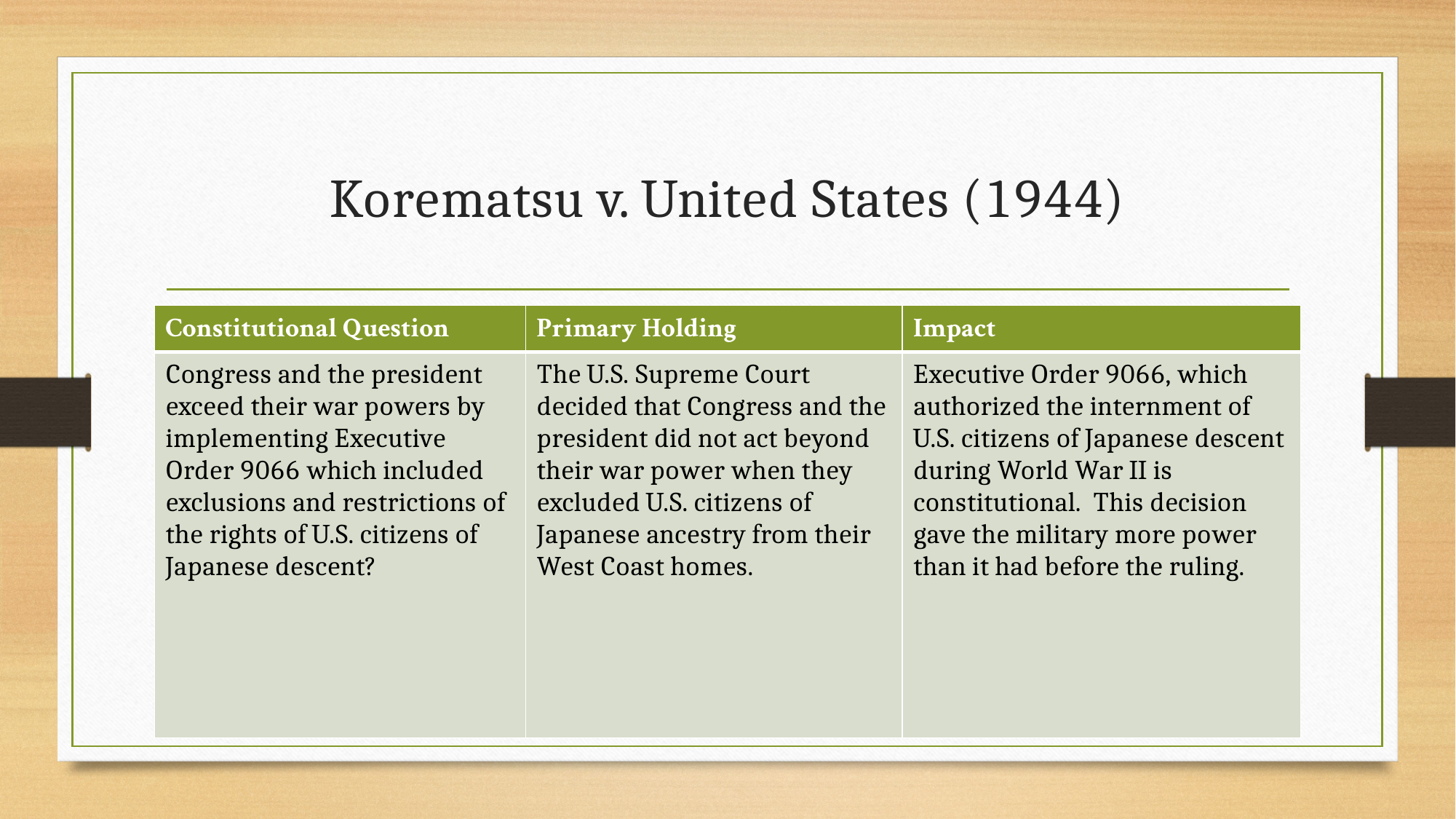

# Korematsu v. United States (1944)
| Constitutional Question | Primary Holding | Impact |
| --- | --- | --- |
| Congress and the president exceed their war powers by implementing Executive Order 9066 which included exclusions and restrictions of the rights of U.S. citizens of Japanese descent? | The U.S. Supreme Court decided that Congress and the president did not act beyond their war power when they excluded U.S. citizens of Japanese ancestry from their West Coast homes. | Executive Order 9066, which authorized the internment of U.S. citizens of Japanese descent during World War II is constitutional. This decision gave the military more power than it had before the ruling. |